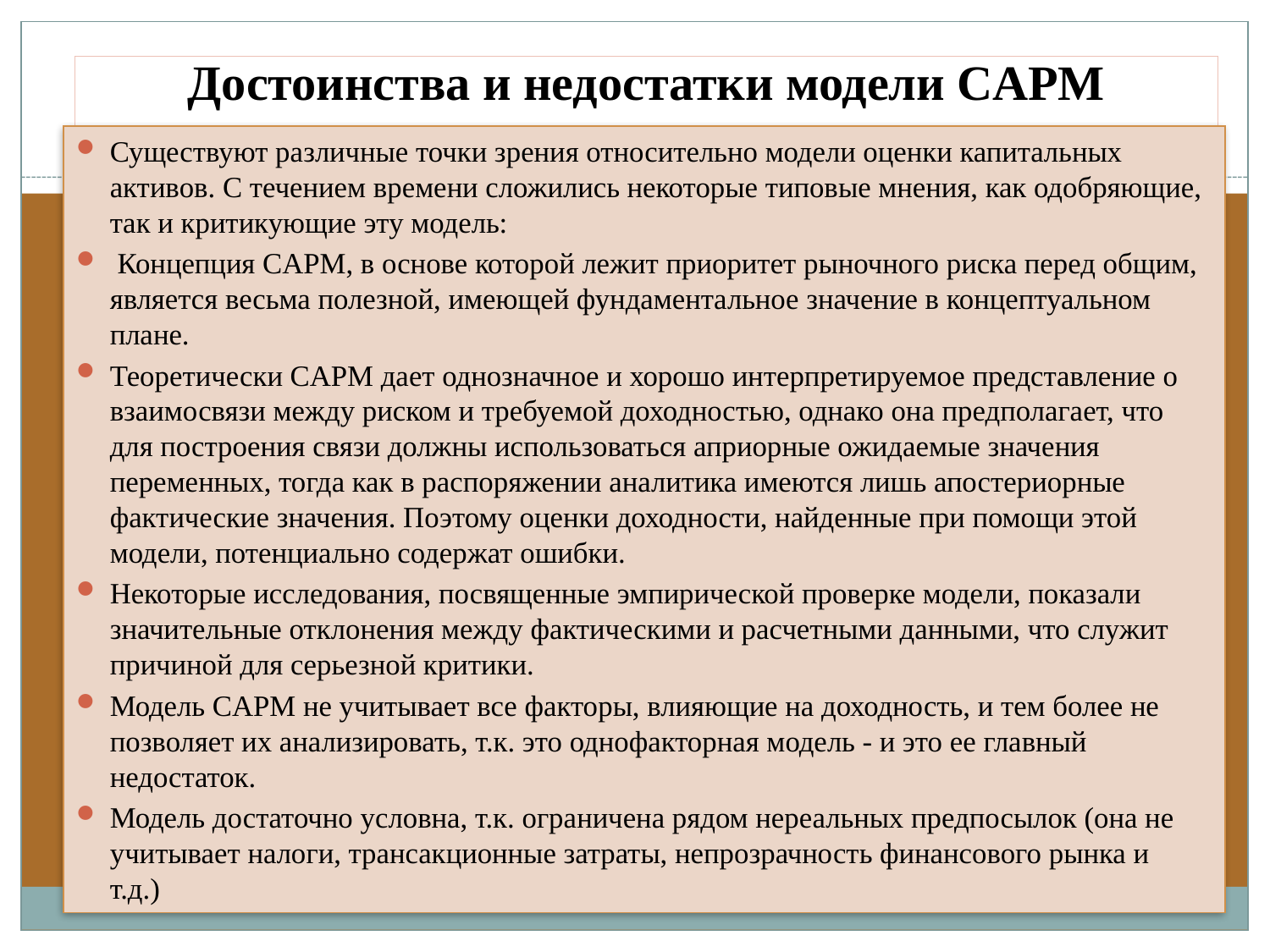

# Достоинства и недостатки модели CAPM
Существуют различные точки зрения относительно модели оценки капитальных активов. С течением времени сложились некоторые типовые мнения, как одобряющие, так и критикующие эту модель:
 Концепция CAPM, в основе которой лежит приоритет рыночного риска перед общим, является весьма полезной, имеющей фундаментальное значение в концептуальном плане.
Теоретически CAPM дает однозначное и хорошо интерпретируемое представление о взаимосвязи между риском и требуемой доходностью, однако она предполагает, что для построения связи должны использоваться априорные ожидаемые значения переменных, тогда как в распоряжении аналитика имеются лишь апостериорные фактические значения. Поэтому оценки доходности, найденные при помощи этой модели, потенциально содержат ошибки.
Некоторые исследования, посвященные эмпирической проверке модели, показали значительные отклонения между фактическими и расчетными данными, что служит причиной для серьезной критики.
Модель CAPM не учитывает все факторы, влияющие на доходность, и тем более не позволяет их анализировать, т.к. это однофакторная модель - и это ее главный недостаток.
Модель достаточно условна, т.к. ограничена рядом нереальных предпосылок (она не учитывает налоги, трансакционные затраты, непрозрачность финансового рынка и т.д.)